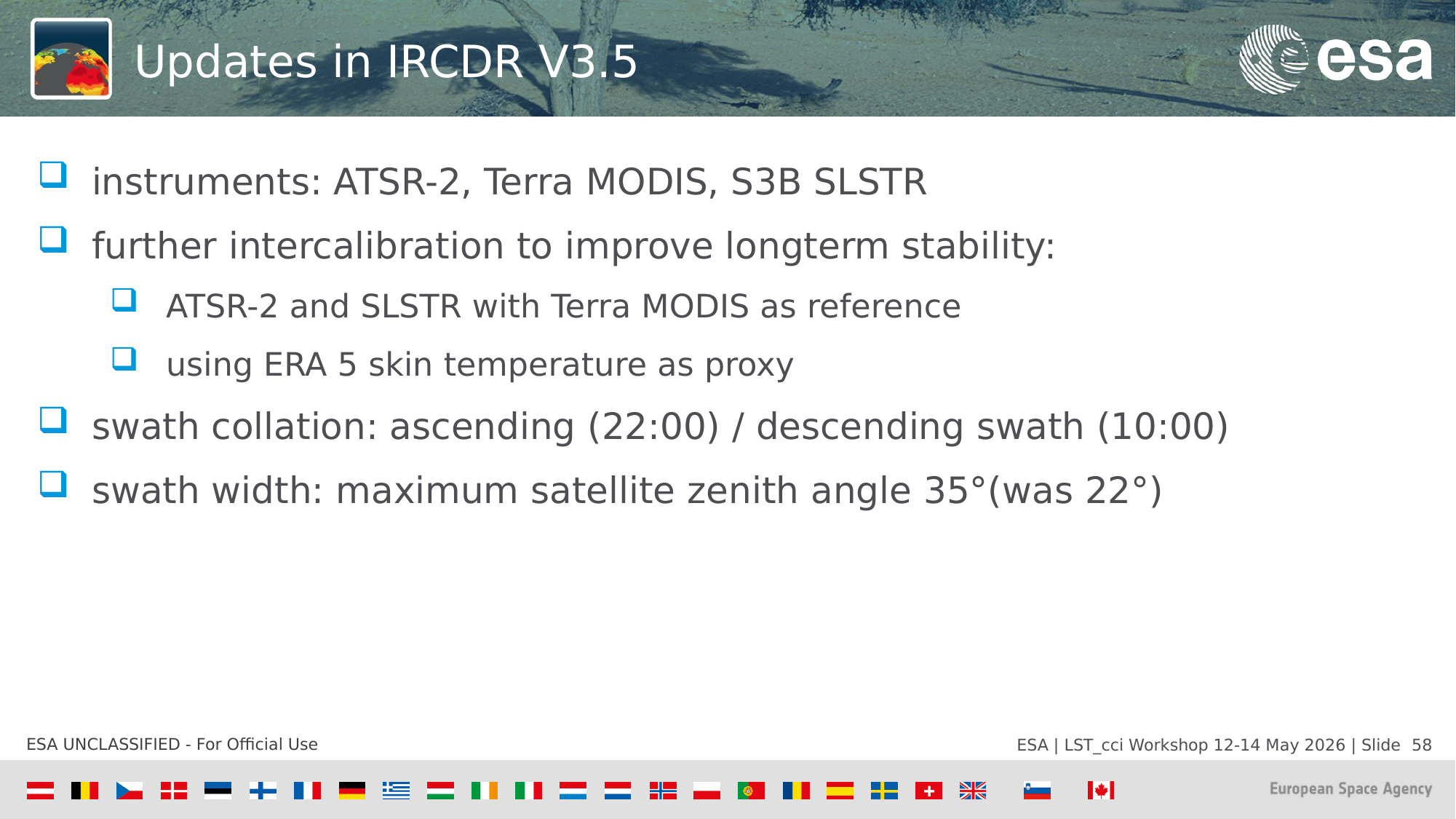

# Updates in IRCDR V3.5
instruments: ATSR-2, Terra MODIS, S3B SLSTR
further intercalibration to improve longterm stability:
ATSR-2 and SLSTR with Terra MODIS as reference
using ERA 5 skin temperature as proxy
swath collation: ascending (22:00) / descending swath (10:00)
swath width: maximum satellite zenith angle 35°(was 22°)